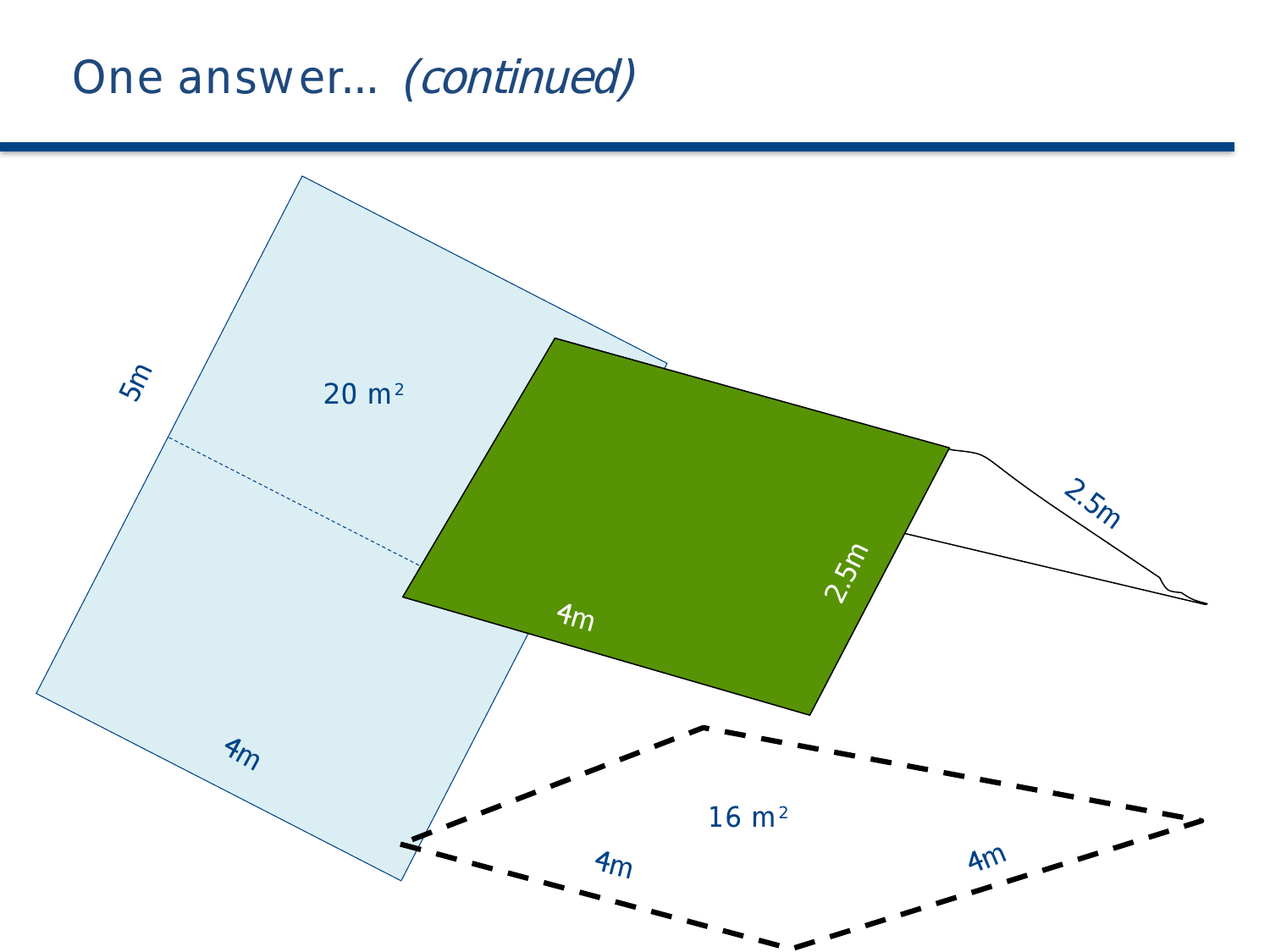

# One answer… (continued)

2.5m
2.5m
4m

4m
4m
5m
20 m2

4m
16 m2